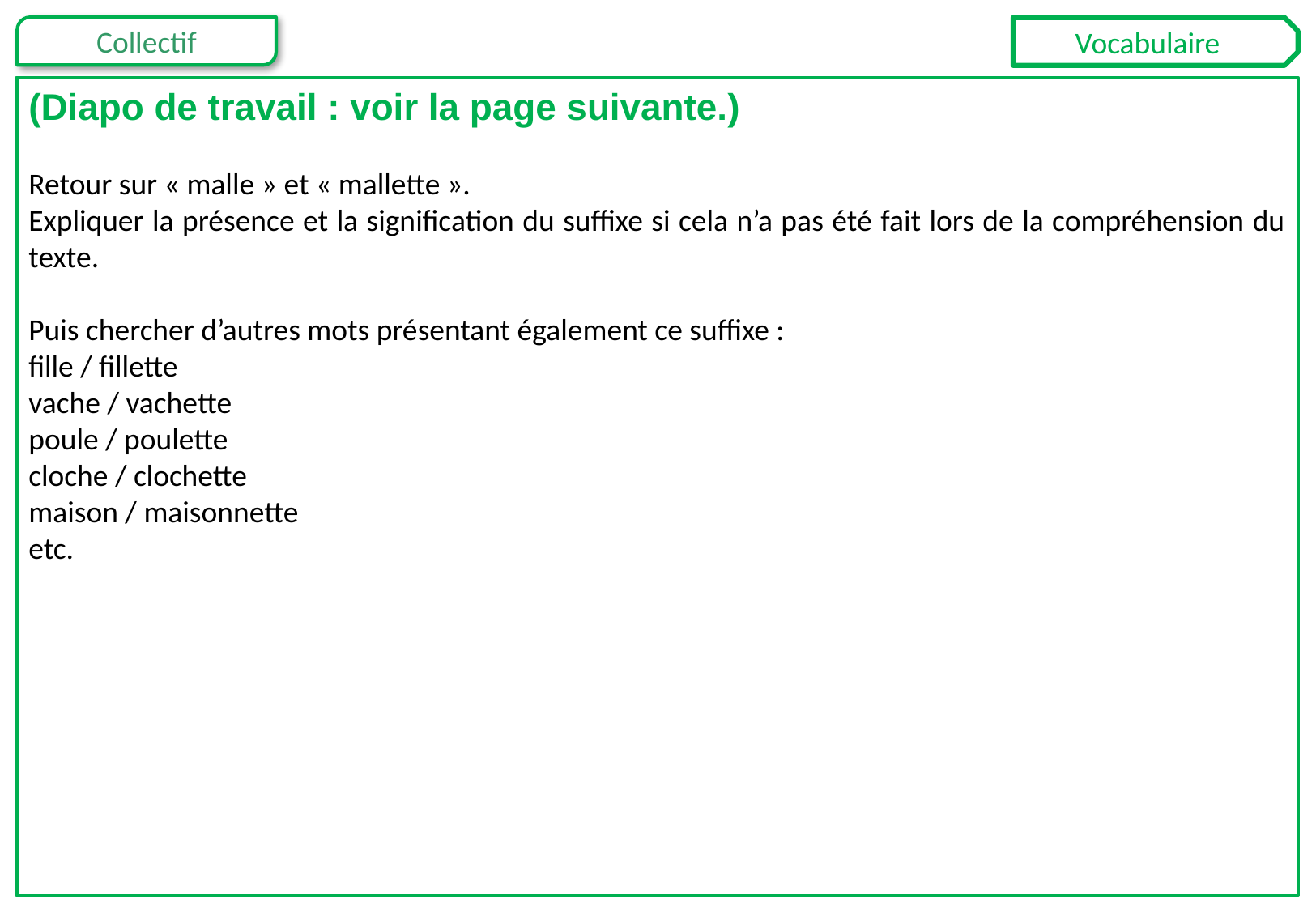

Vocabulaire
(Diapo de travail : voir la page suivante.)

Retour sur « malle » et « mallette ».
Expliquer la présence et la signification du suffixe si cela n’a pas été fait lors de la compréhension du texte.

Puis chercher d’autres mots présentant également ce suffixe :
fille / fillette
vache / vachette
poule / poulette
cloche / clochette
maison / maisonnette
etc.